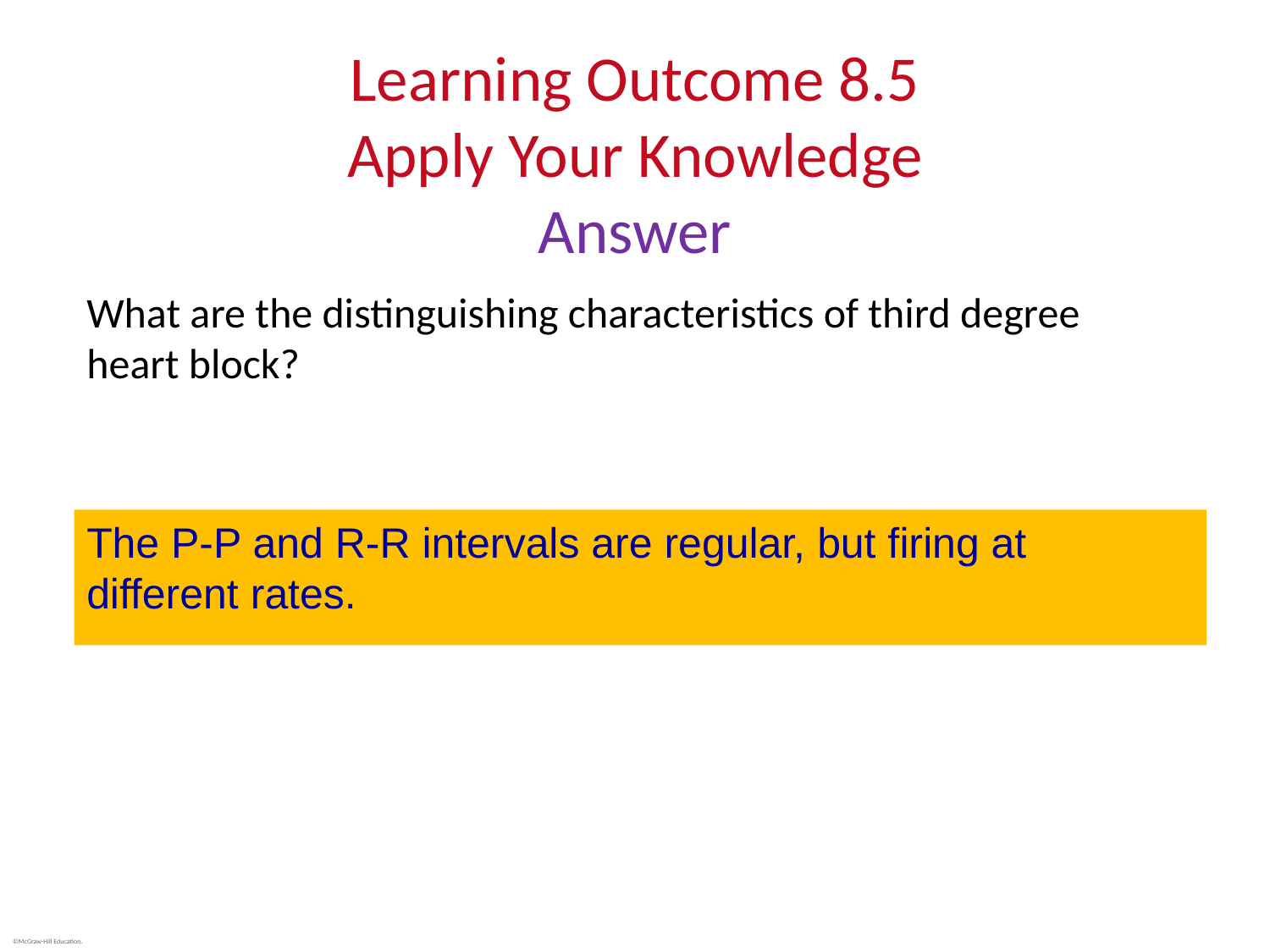

# Learning Outcome 8.5 Apply Your Knowledge Answer
What are the distinguishing characteristics of third degree
heart block?
The P-P and R-R intervals are regular, but firing at
different rates.